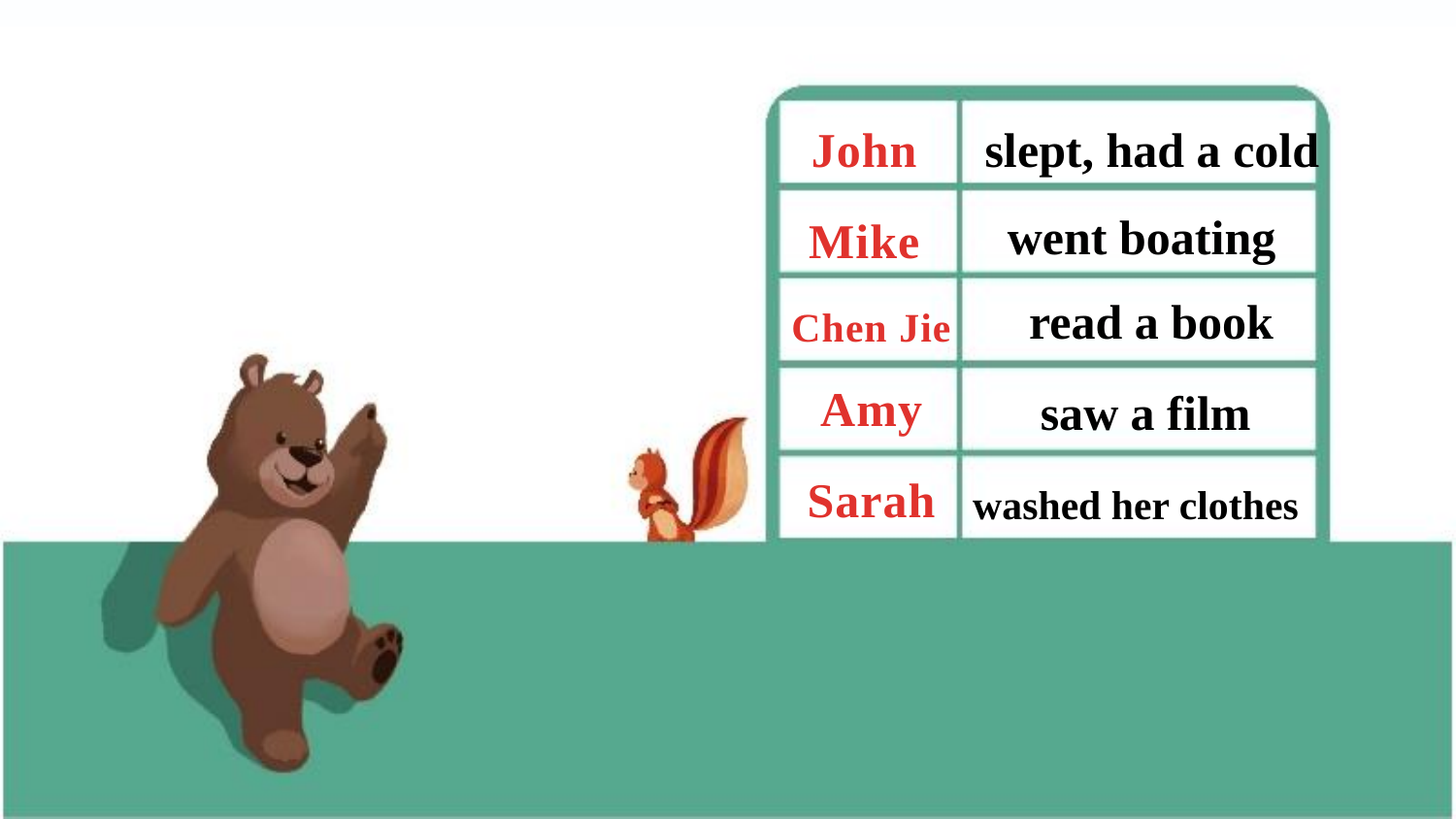

John
slept, had a cold
went boating
Mike
read a book
Chen Jie
Amy
saw a film
Sarah
washed her clothes